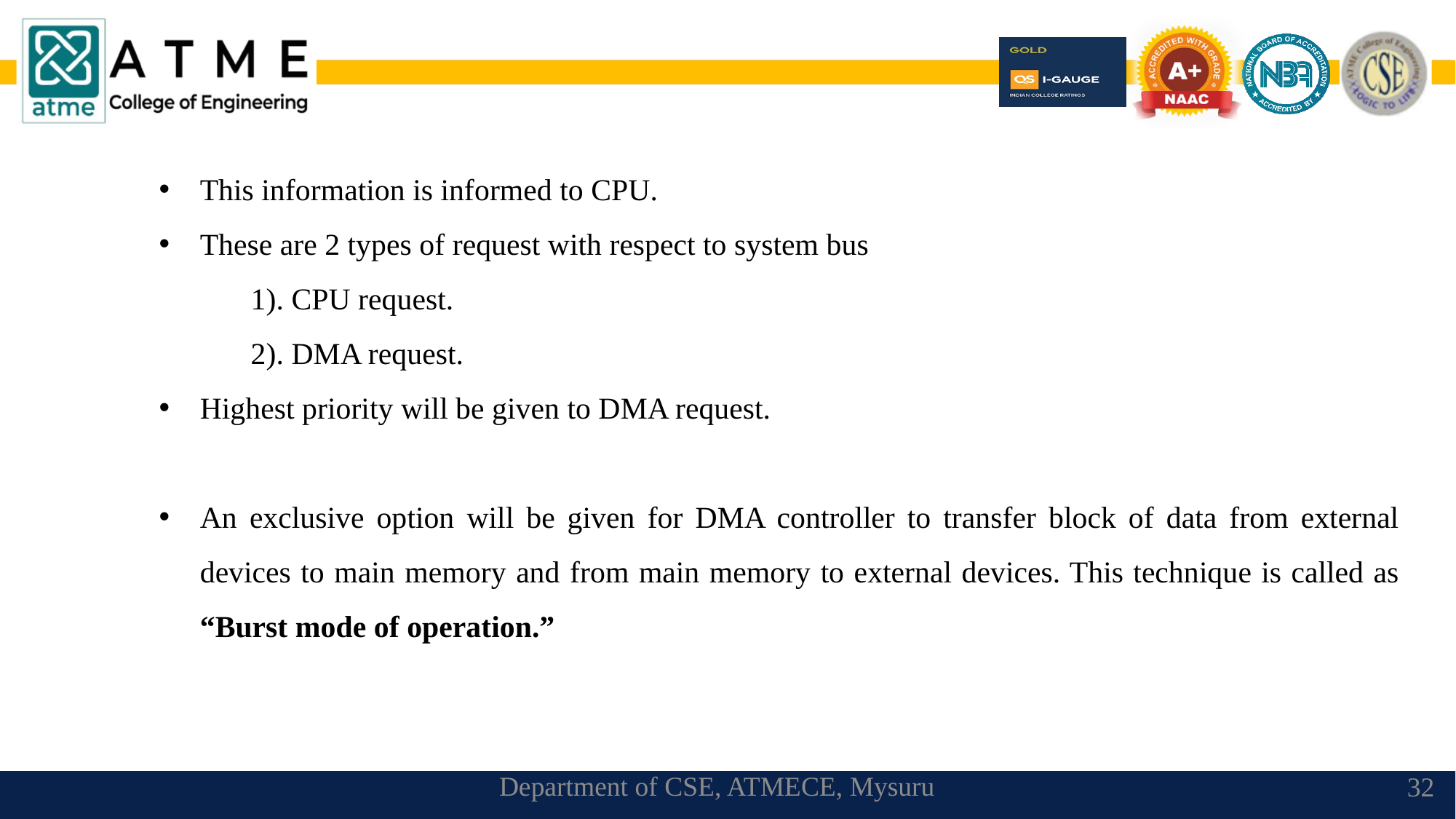

This information is informed to CPU.
These are 2 types of request with respect to system bus
            1). CPU request.
            2). DMA request.
Highest priority will be given to DMA request.

An exclusive option will be given for DMA controller to transfer block of data from external devices to main memory and from main memory to external devices. This technique is called as “Burst mode of operation.”
Department of CSE, ATMECE, Mysuru
32